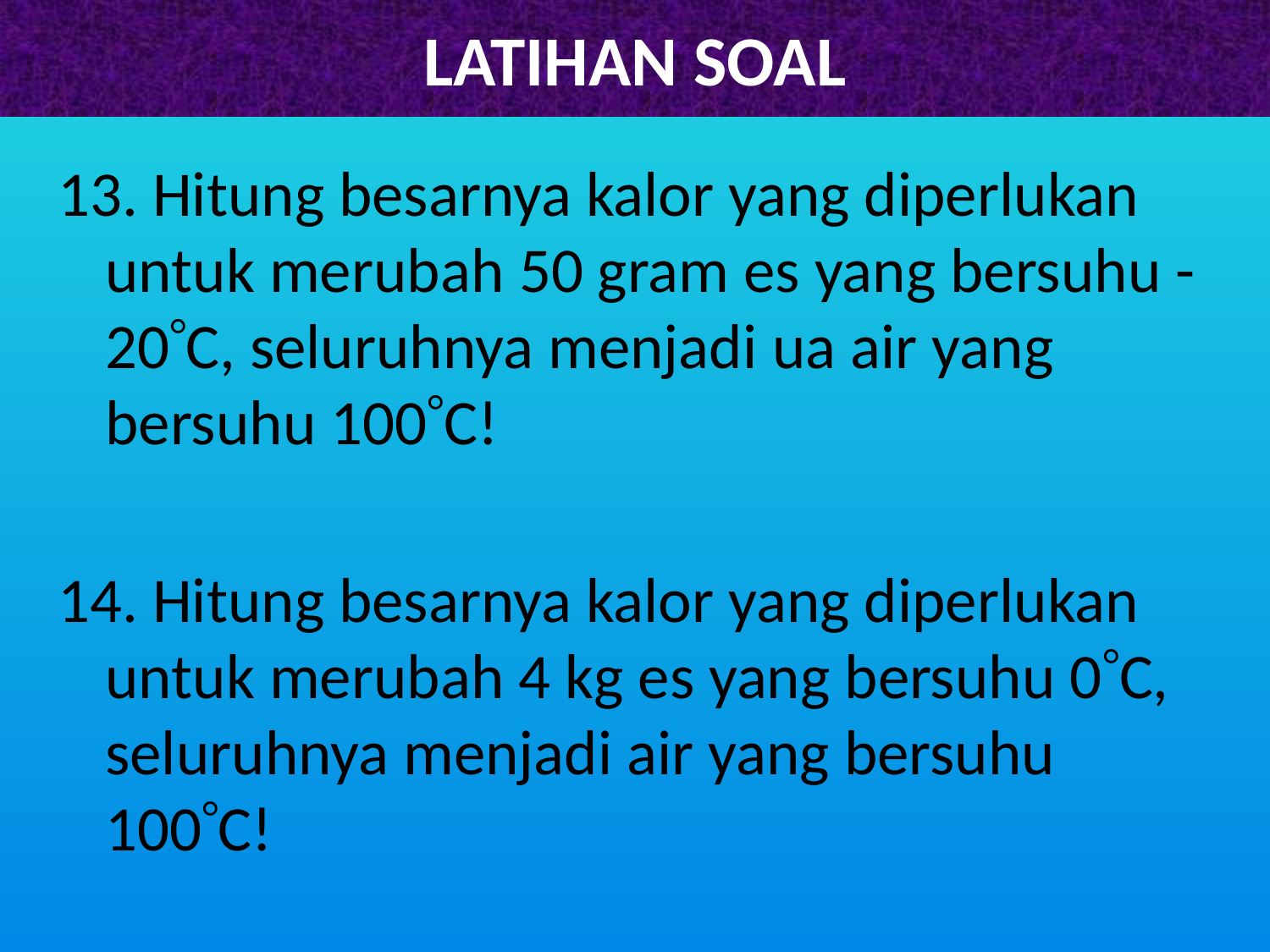

# LATIHAN SOAL
13. Hitung besarnya kalor yang diperlukan untuk merubah 50 gram es yang bersuhu - 20°C, seluruhnya menjadi ua air yang bersuhu 100°C!

14. Hitung besarnya kalor yang diperlukan untuk merubah 4 kg es yang bersuhu 0°C, seluruhnya menjadi air yang bersuhu 100°C!